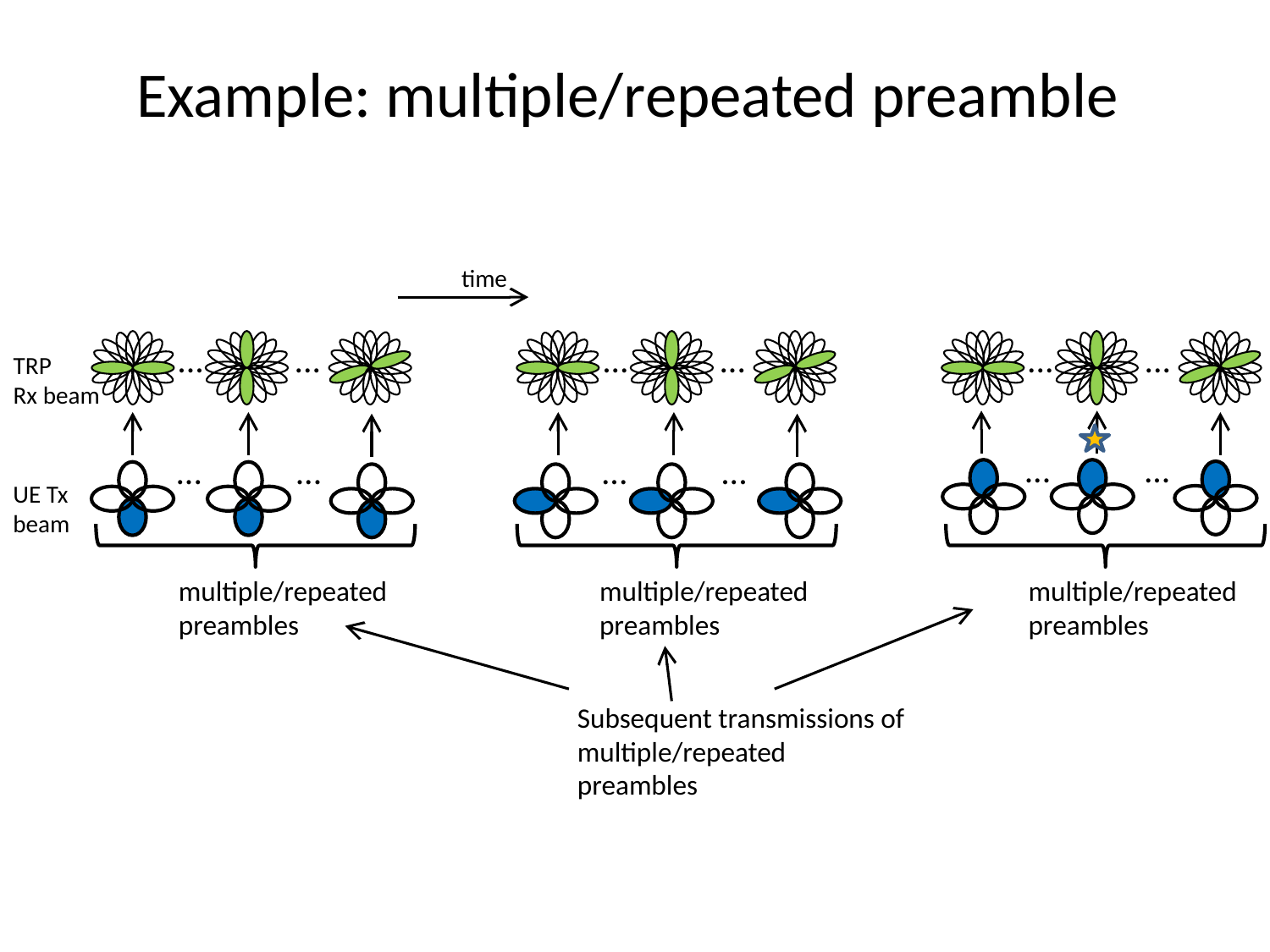

# Example: multiple/repeated preamble
time

...

...

...
...

...

...

TRP
Rx beam

...
...
...
...
...
...

UE Tx
beam

multiple/repeated
preambles
multiple/repeated
preambles
multiple/repeated
preambles
Subsequent transmissions of
multiple/repeated
preambles